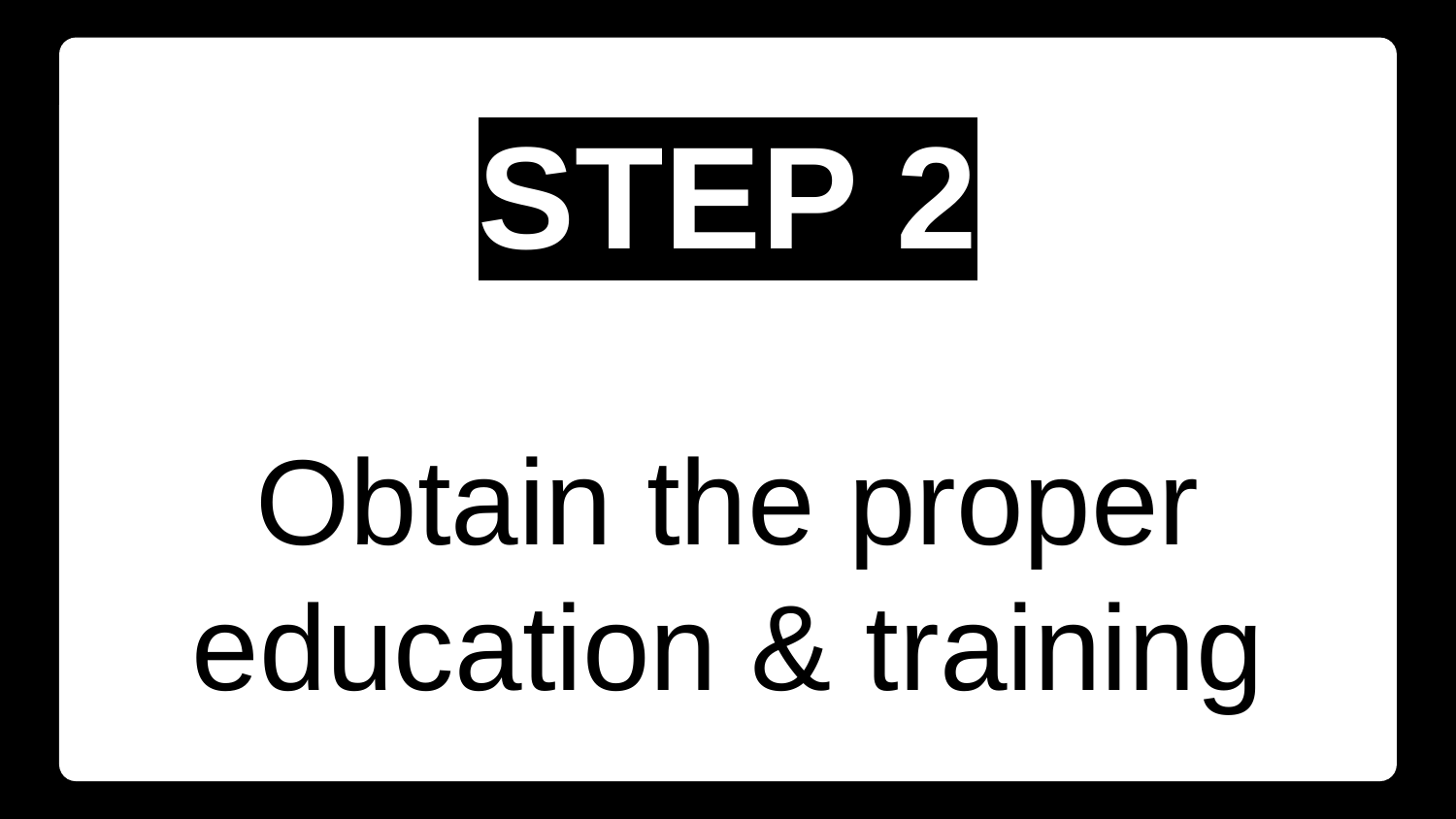

STEP 2

Obtain the proper education & training